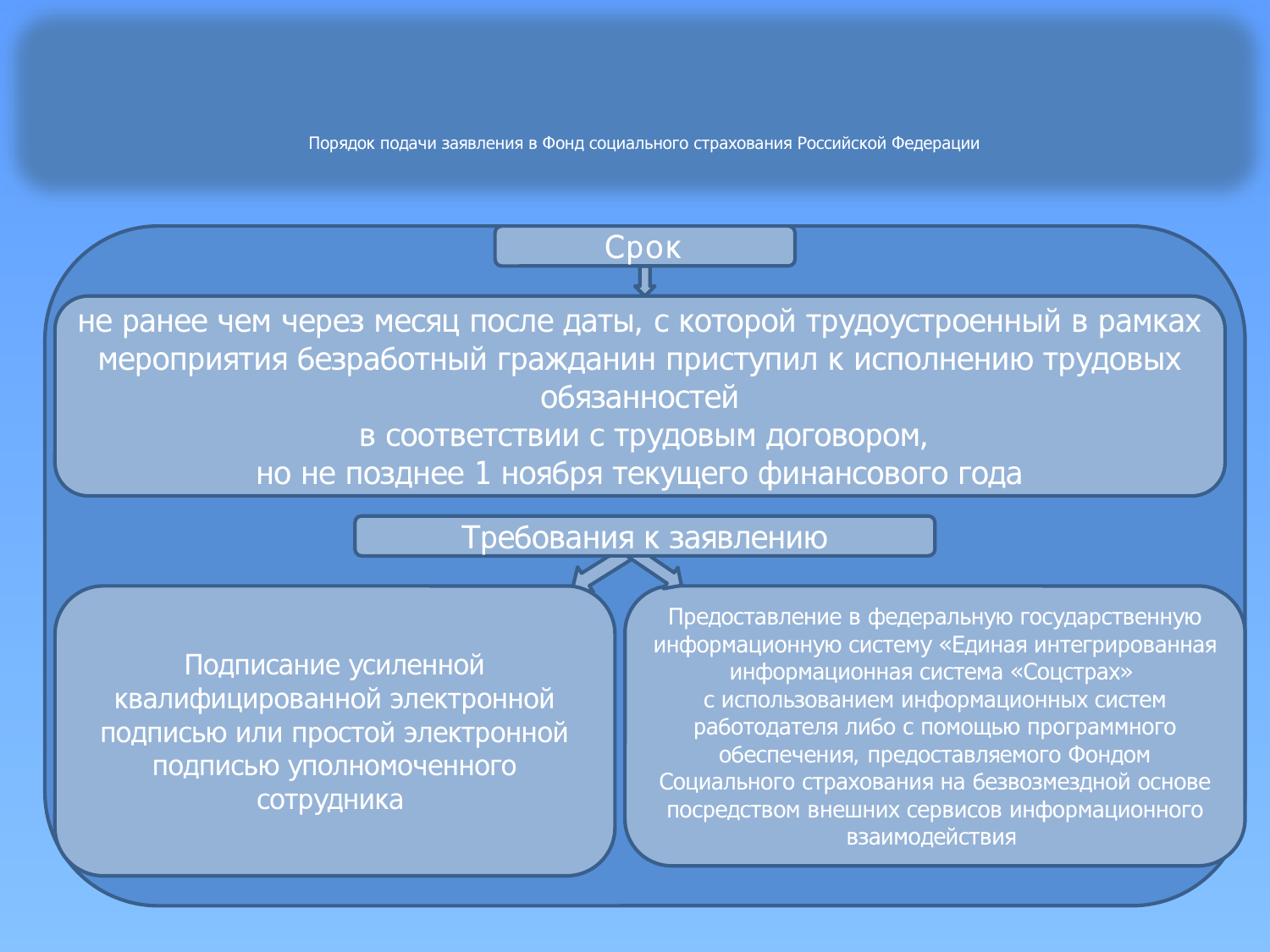

# Порядок подачи заявления в Фонд социального страхования Российской Федерации

Срок

не ранее чем через месяц после даты, с которой трудоустроенный в рамках мероприятия безработный гражданин приступил к исполнению трудовых обязанностей
 в соответствии с трудовым договором,
но не позднее 1 ноября текущего финансового года
Требования к заявлению

Подписание усиленной квалифицированной электронной подписью или простой электронной подписью уполномоченного сотрудника
Предоставление в федеральную государственную информационную систему «Единая интегрированная информационная система «Соцстрах»
с использованием информационных систем работодателя либо с помощью программного обеспечения, предоставляемого Фондом Социального страхования на безвозмездной основе посредством внешних сервисов информационного взаимодействия